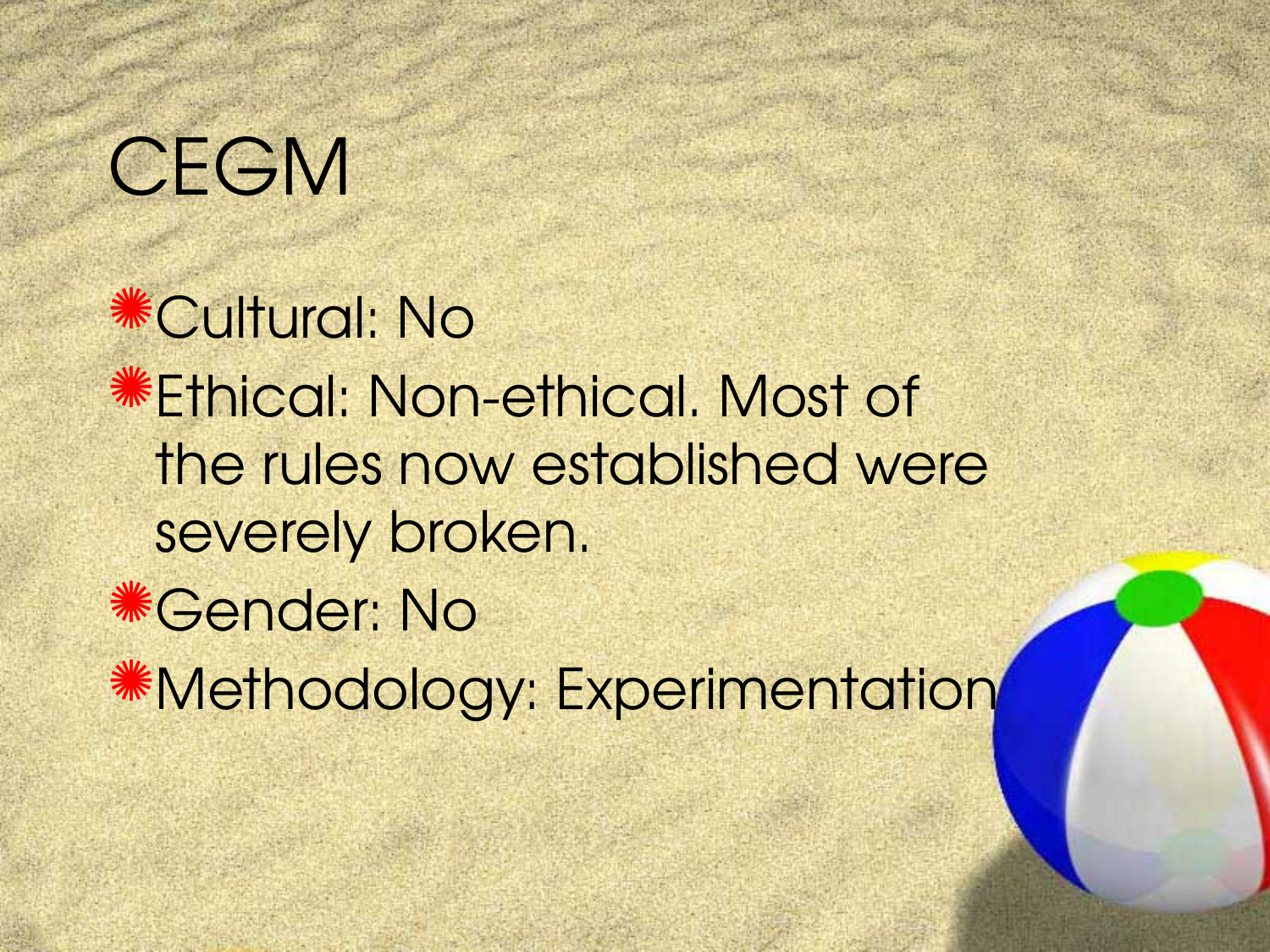

# CEGM
Cultural: No
Ethical: Non-ethical. Most of the rules now established were severely broken.
Gender: No
Methodology: Experimentation